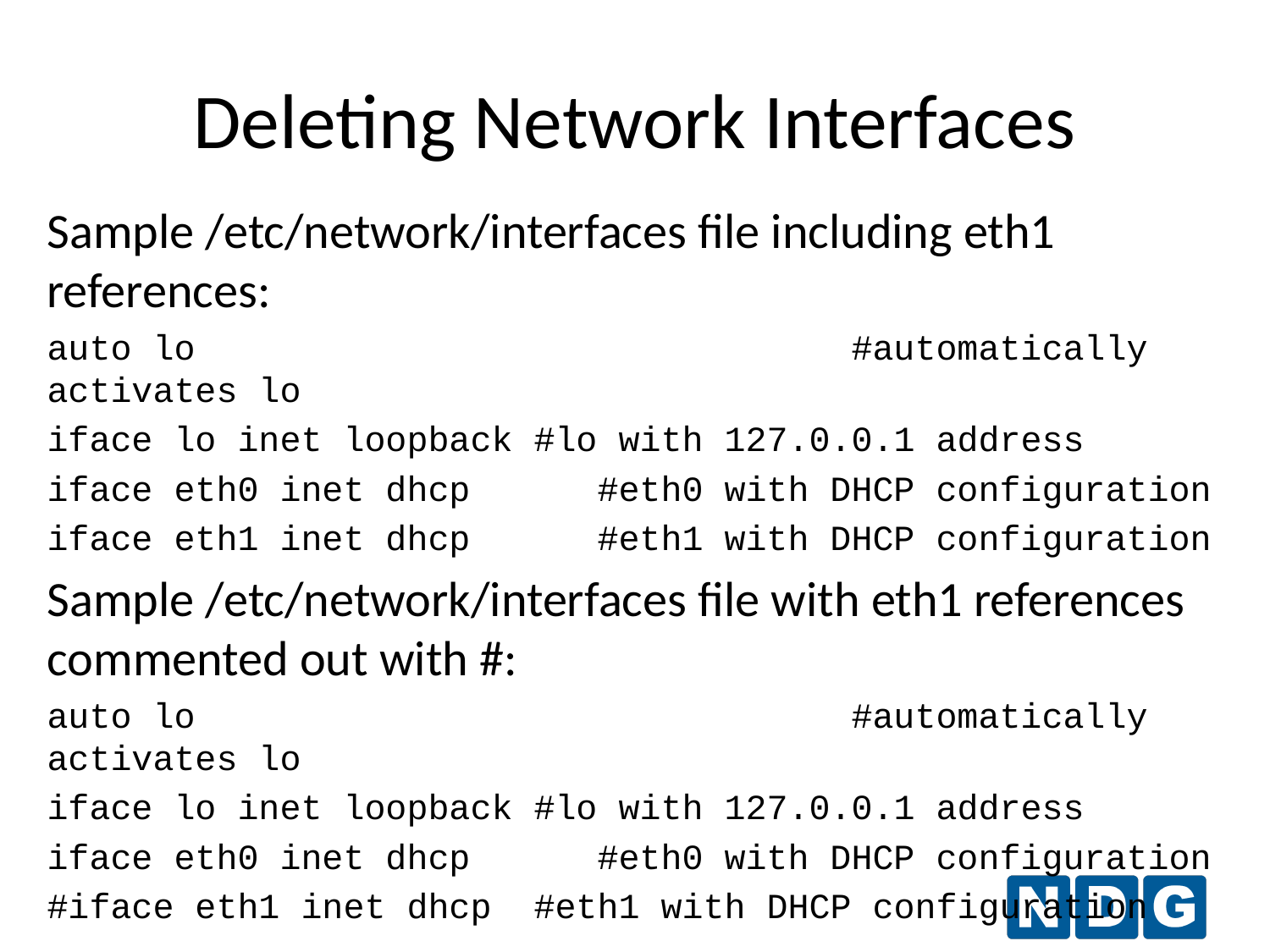

# Deleting Network Interfaces
Sample /etc/network/interfaces file including eth1 references:
auto lo					  #automatically activates lo
iface lo inet loopback #lo with 127.0.0.1 address
iface eth0 inet dhcp	  #eth0 with DHCP configuration
iface eth1 inet dhcp	  #eth1 with DHCP configuration
Sample /etc/network/interfaces file with eth1 references commented out with #:
auto lo					  #automatically activates lo
iface lo inet loopback #lo with 127.0.0.1 address
iface eth0 inet dhcp	  #eth0 with DHCP configuration
#iface eth1 inet dhcp  #eth1 with DHCP configuration